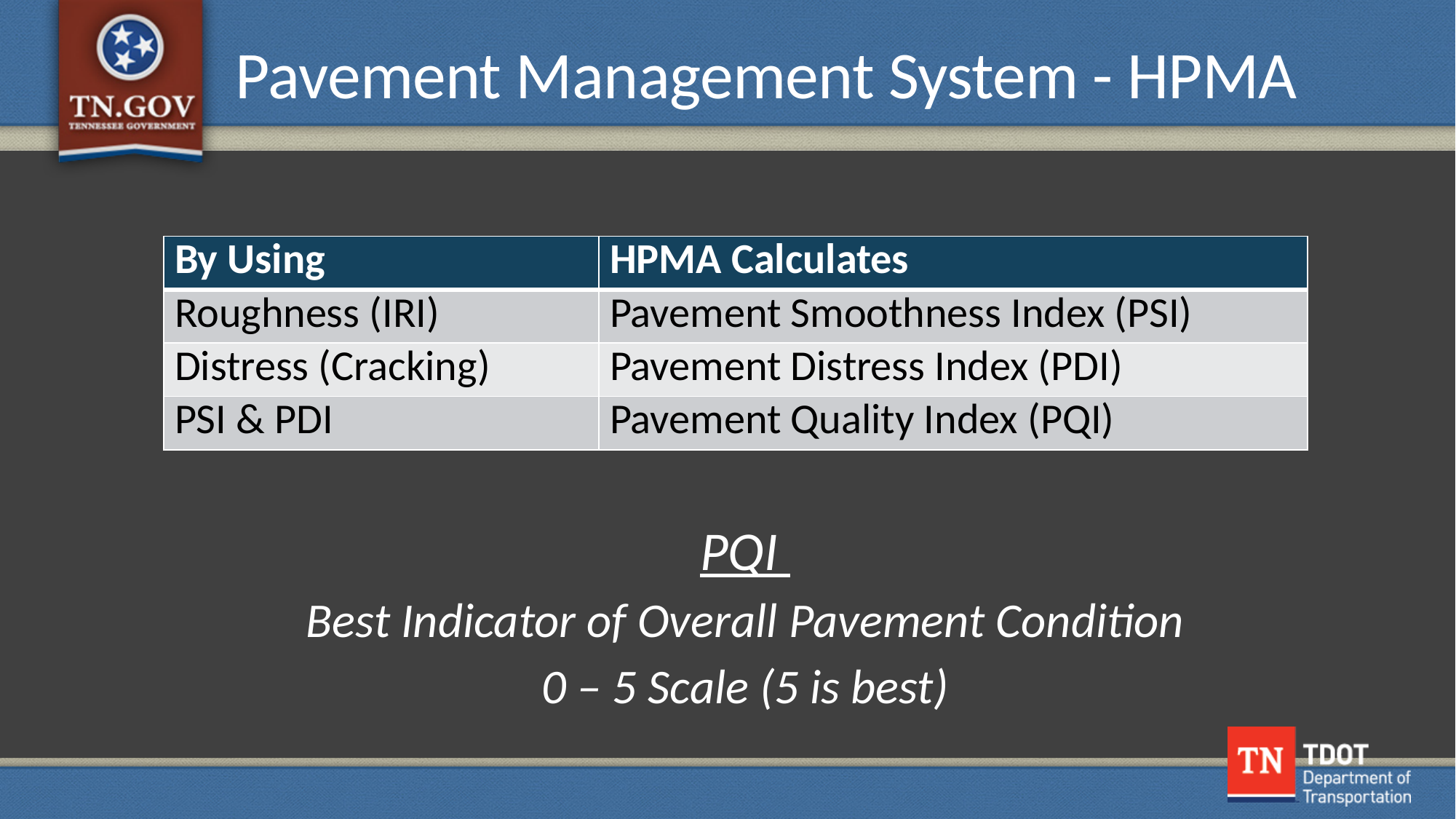

Pavement Management System - HPMA
| By Using | HPMA Calculates |
| --- | --- |
| Roughness (IRI) | Pavement Smoothness Index (PSI) |
| Distress (Cracking) | Pavement Distress Index (PDI) |
| PSI & PDI | Pavement Quality Index (PQI) |
PQI
Best Indicator of Overall Pavement Condition
0 – 5 Scale (5 is best)